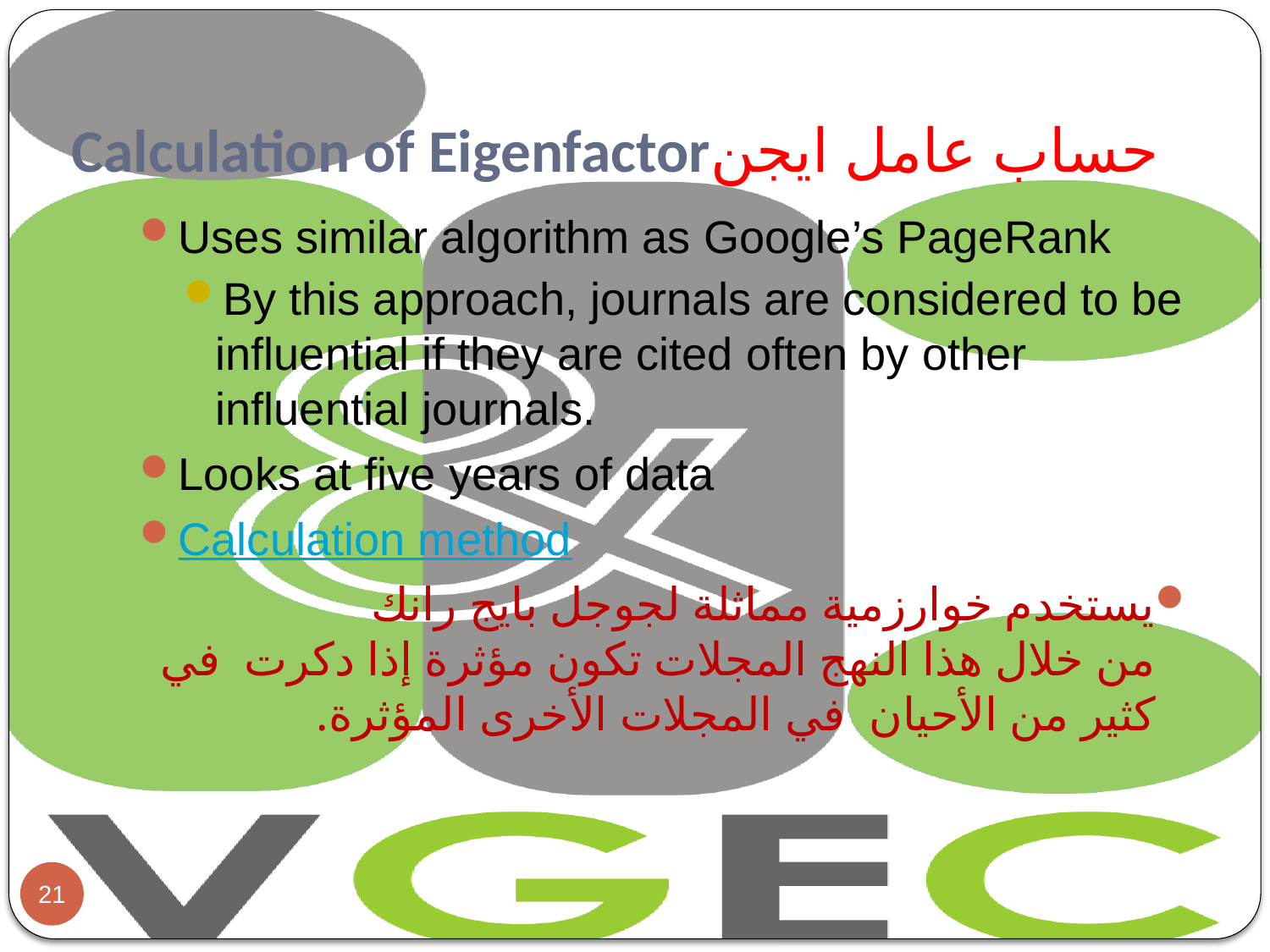

# Calculation of Eigenfactorحساب عامل ايجن
Uses similar algorithm as Google’s PageRank
By this approach, journals are considered to be influential if they are cited often by other influential journals.
Looks at five years of data
Calculation method
يستخدم خوارزمية مماثلة لجوجل بايج رانك
من خلال هذا النهج المجلات تكون مؤثرة إذا دكرت  في كثير من الأحيان  في المجلات الأخرى المؤثرة.
21